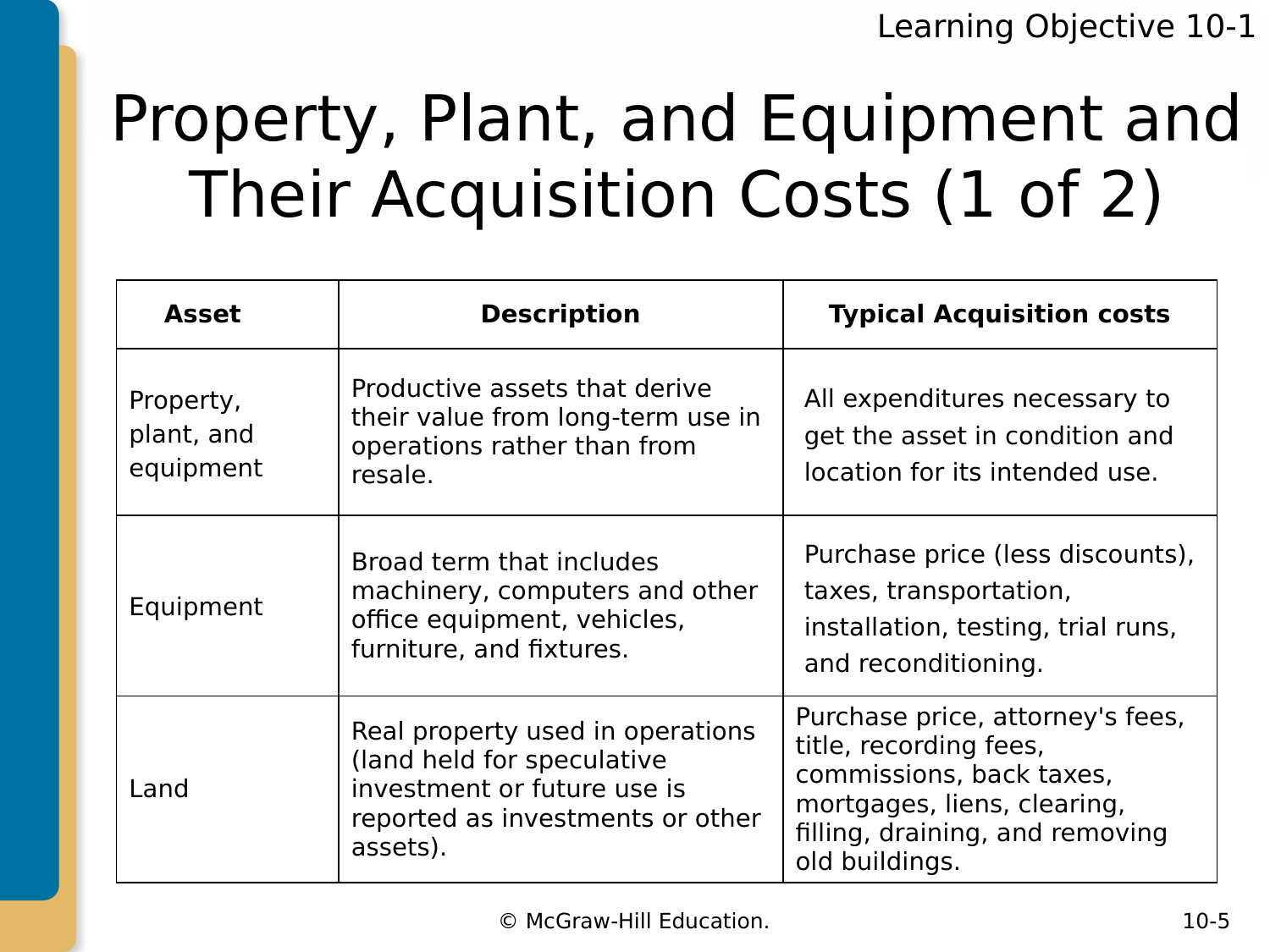

Learning Objective 10-1
# Property, Plant, and Equipment and Their Acquisition Costs (1 of 2)
| Asset | Description | Typical Acquisition costs |
| --- | --- | --- |
| Property, plant, and equipment | Productive assets that derive their value from long­-term use in operations rather than from resale. | All expenditures necessary to get the asset in condition and location for its intended use. |
| Equipment | Broad term that includes machinery, computers and other office equipment, vehicles, furniture, and fixtures. | Purchase price (less discounts), taxes, transportation, installation, testing, trial runs, and reconditioning. |
| Land | Real property used in operations (land held for speculative investment or future use is reported as investments or other assets). | Purchase price, attorney's fees, title, recording fees, commissions, back taxes, mortgages, liens, clearing, filling, draining, and removing old buildings. |